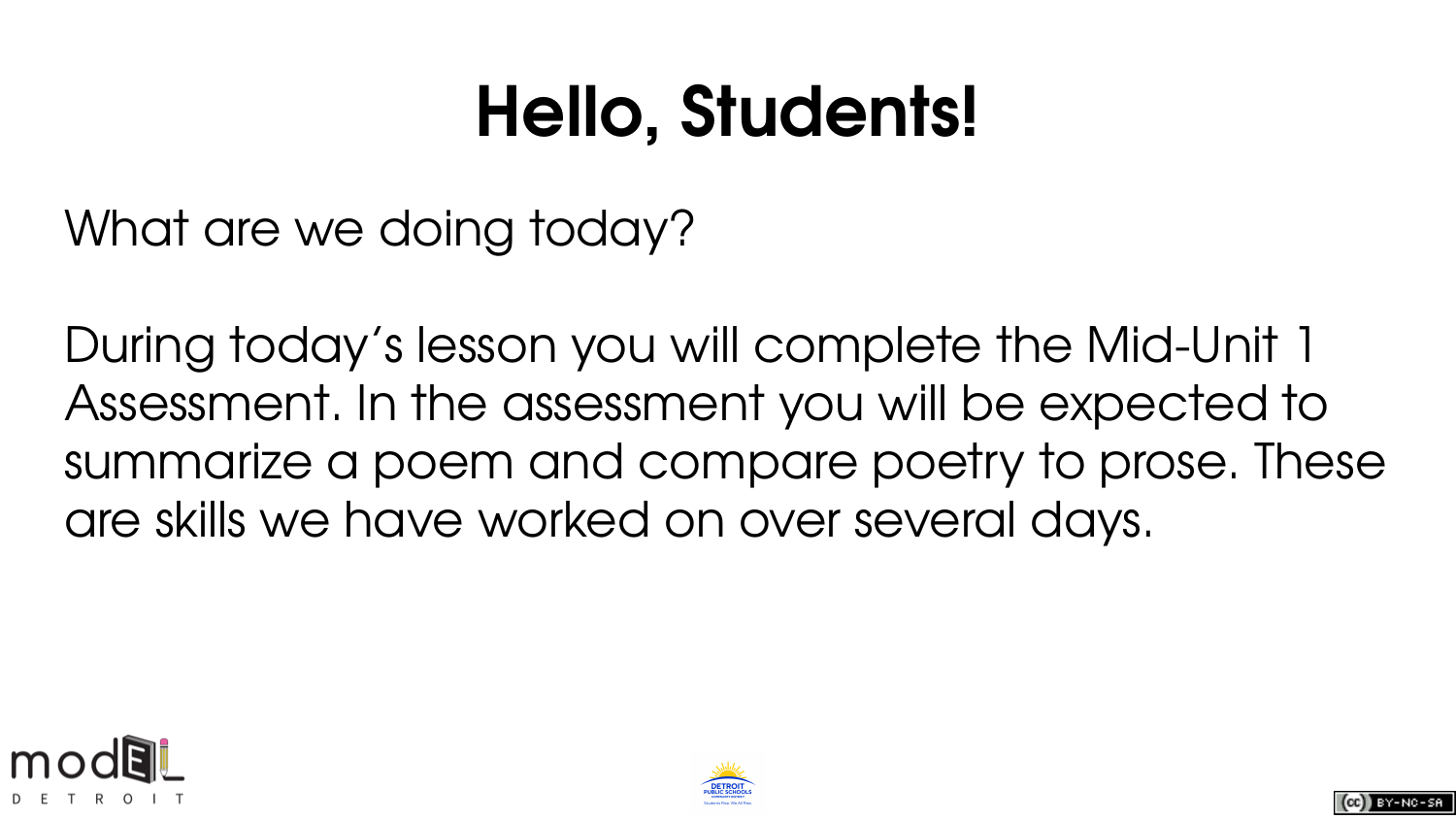

# Hello, Students!
What are we doing today?

During today’s lesson you will complete the Mid-Unit 1 Assessment. In the assessment you will be expected to summarize a poem and compare poetry to prose. These are skills we have worked on over several days.